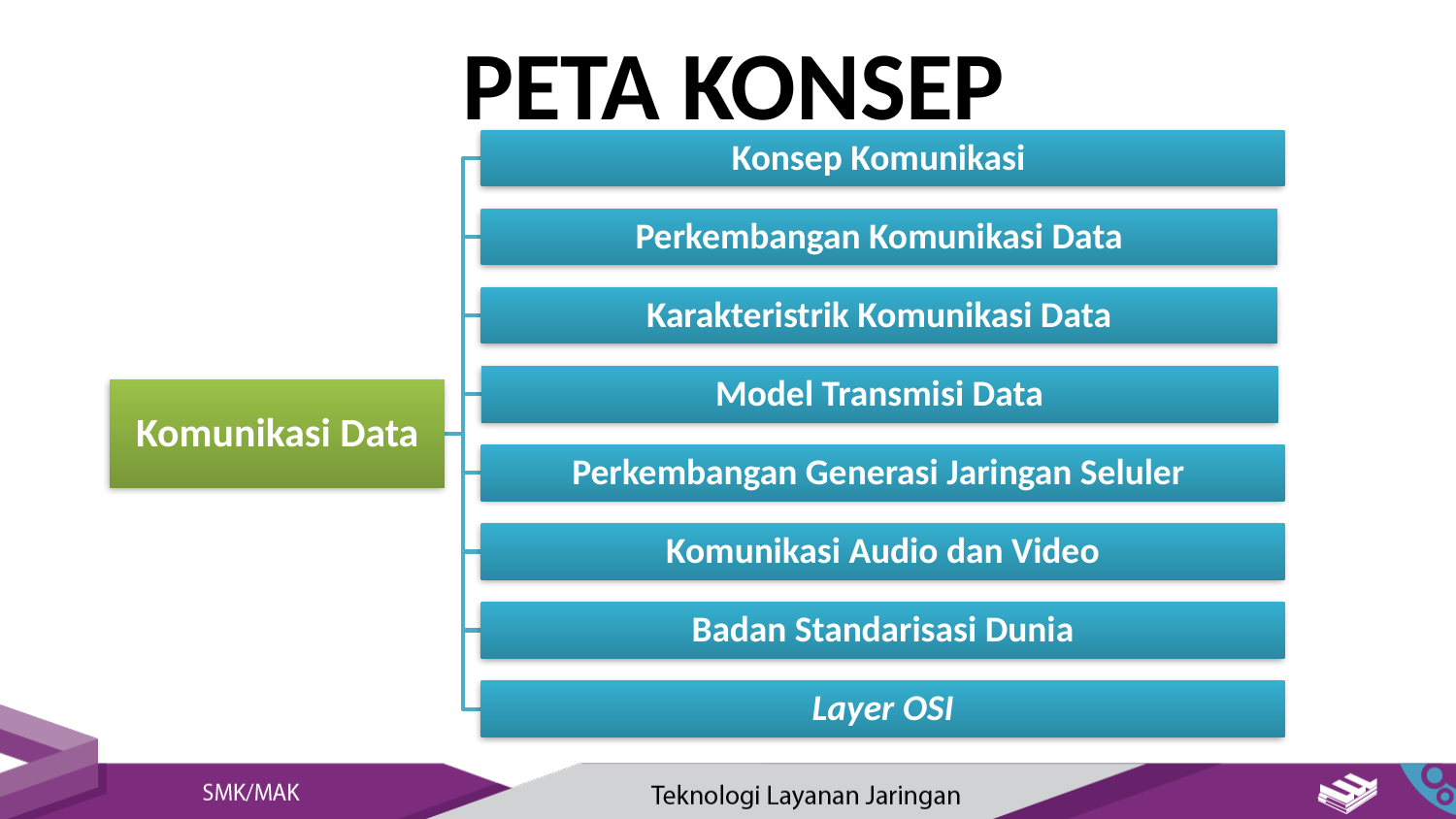

PETA KONSEP
Komunikasi Data
Konsep Komunikasi
Perkembangan Komunikasi Data
Karakteristrik Komunikasi Data
Model Transmisi Data
Perkembangan Generasi Jaringan Seluler
Komunikasi Audio dan Video
Badan Standarisasi Dunia
Layer OSI